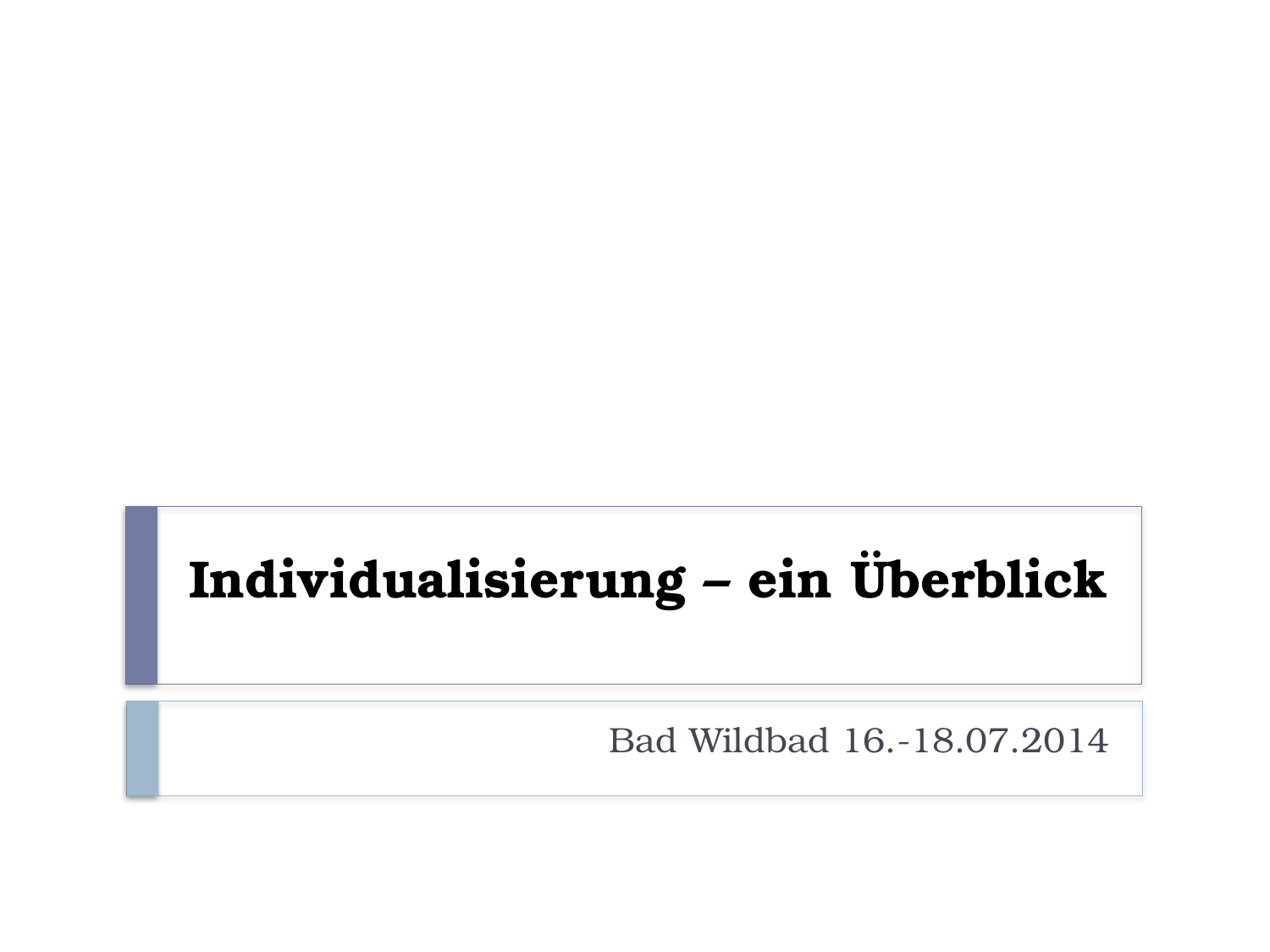

# Individualisierung – ein Überblick
Bad Wildbad 16.-18.07.2014